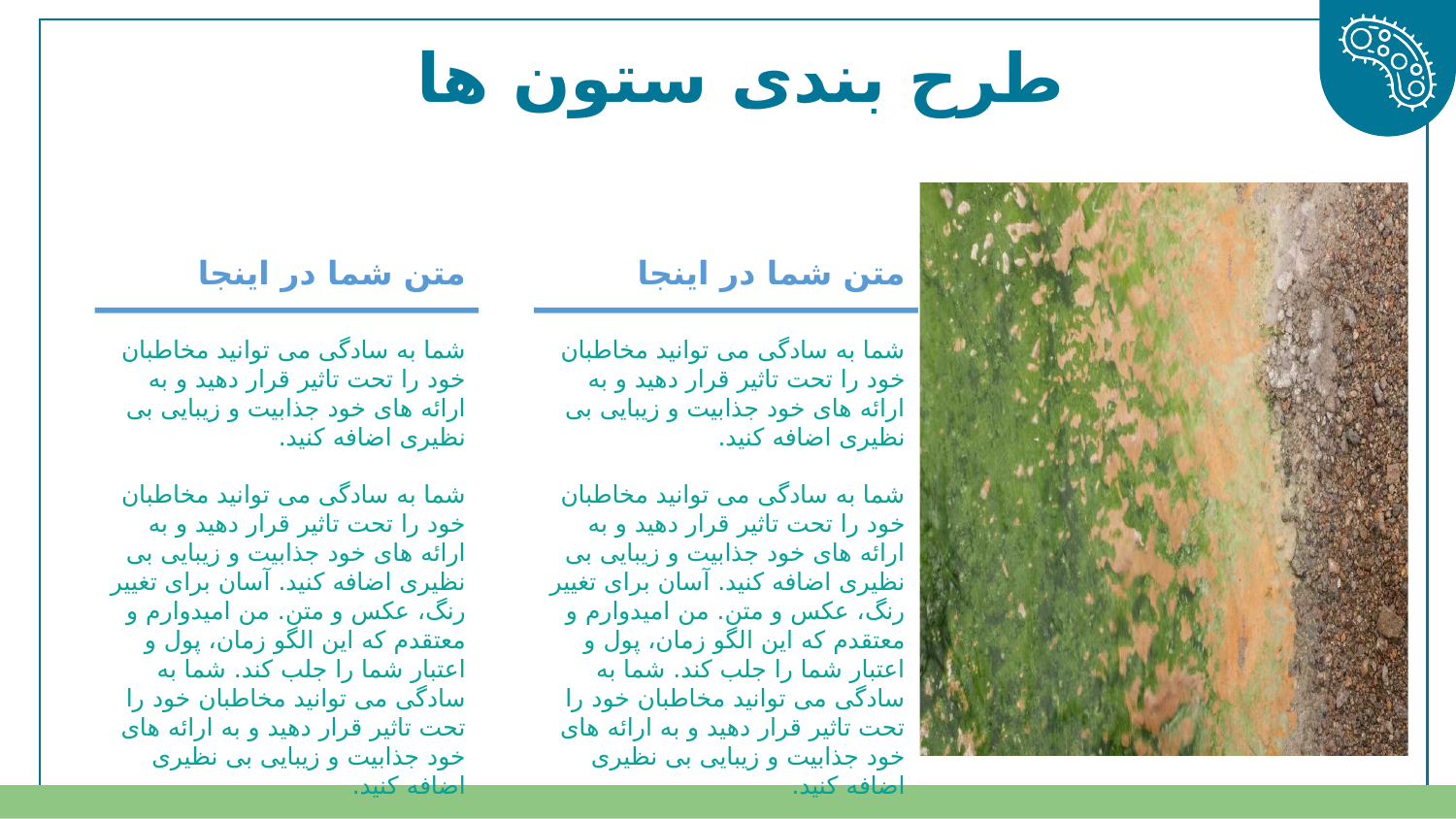

طرح بندی ستون ها

متن شما در اینجا
متن شما در اینجا

شما به سادگی می توانید مخاطبان خود را تحت تاثیر قرار دهید و به ارائه های خود جذابیت و زیبایی بی نظیری اضافه کنید.

شما به سادگی می توانید مخاطبان خود را تحت تاثیر قرار دهید و به ارائه های خود جذابیت و زیبایی بی نظیری اضافه کنید. آسان برای تغییر رنگ، عکس و متن. من امیدوارم و معتقدم که این الگو زمان، پول و اعتبار شما را جلب کند. شما به سادگی می توانید مخاطبان خود را تحت تاثیر قرار دهید و به ارائه های خود جذابیت و زیبایی بی نظیری اضافه کنید.
شما به سادگی می توانید مخاطبان خود را تحت تاثیر قرار دهید و به ارائه های خود جذابیت و زیبایی بی نظیری اضافه کنید.

شما به سادگی می توانید مخاطبان خود را تحت تاثیر قرار دهید و به ارائه های خود جذابیت و زیبایی بی نظیری اضافه کنید. آسان برای تغییر رنگ، عکس و متن. من امیدوارم و معتقدم که این الگو زمان، پول و اعتبار شما را جلب کند. شما به سادگی می توانید مخاطبان خود را تحت تاثیر قرار دهید و به ارائه های خود جذابیت و زیبایی بی نظیری اضافه کنید.